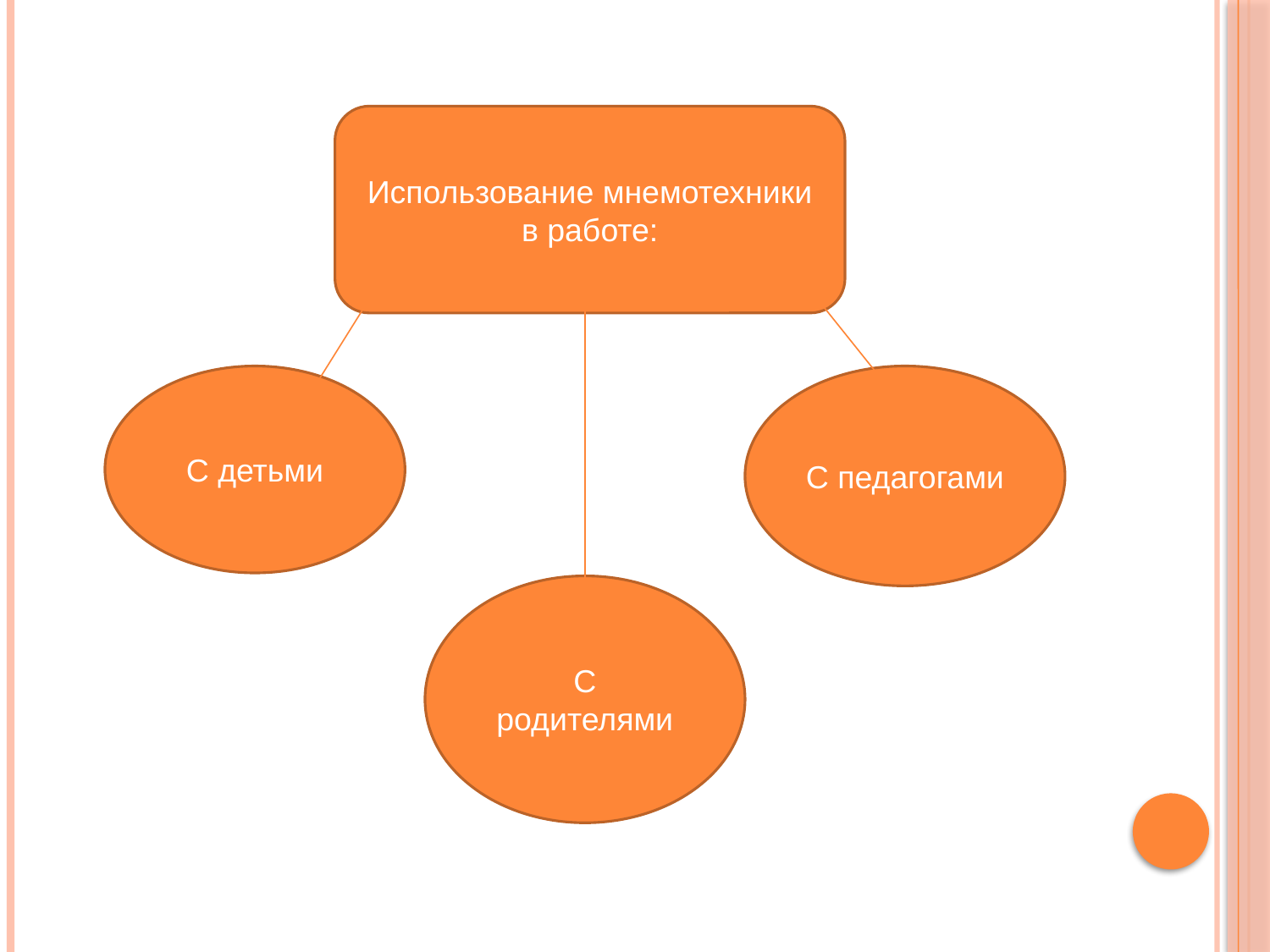

Использование мнемотехники в работе:
С детьми
С педагогами
С родителями